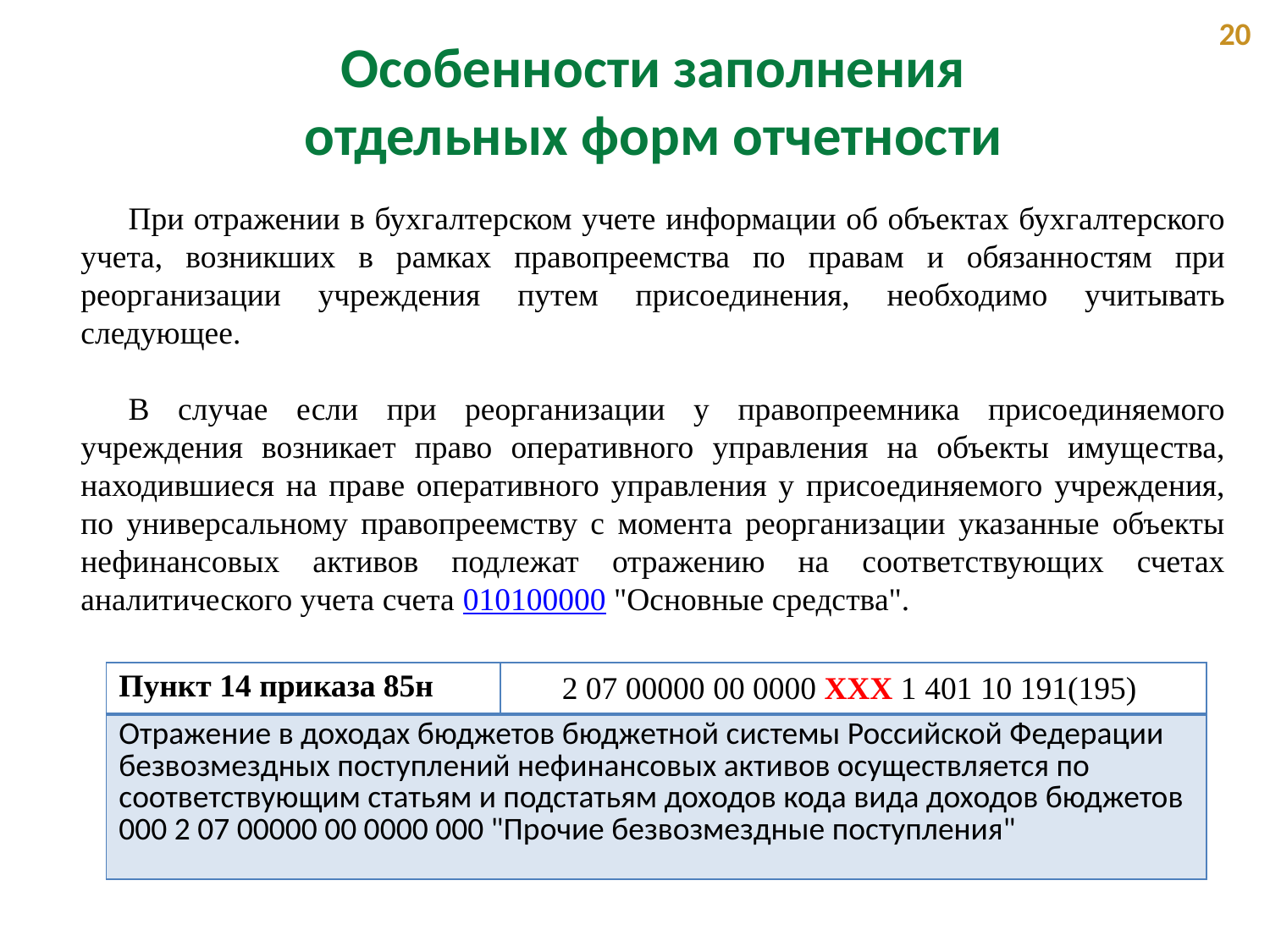

20
Особенности заполнения отдельных форм отчетности
При отражении в бухгалтерском учете информации об объектах бухгалтерского учета, возникших в рамках правопреемства по правам и обязанностям при реорганизации учреждения путем присоединения, необходимо учитывать следующее.

В случае если при реорганизации у правопреемника присоединяемого учреждения возникает право оперативного управления на объекты имущества, находившиеся на праве оперативного управления у присоединяемого учреждения, по универсальному правопреемству с момента реорганизации указанные объекты нефинансовых активов подлежат отражению на соответствующих счетах аналитического учета счета 010100000 "Основные средства".
| Пункт 14 приказа 85н | 2 07 00000 00 0000 ХХХ 1 401 10 191(195) |
| --- | --- |
| Отражение в доходах бюджетов бюджетной системы Российской Федерации безвозмездных поступлений нефинансовых активов осуществляется по соответствующим статьям и подстатьям доходов кода вида доходов бюджетов 000 2 07 00000 00 0000 000 "Прочие безвозмездные поступления" |  |